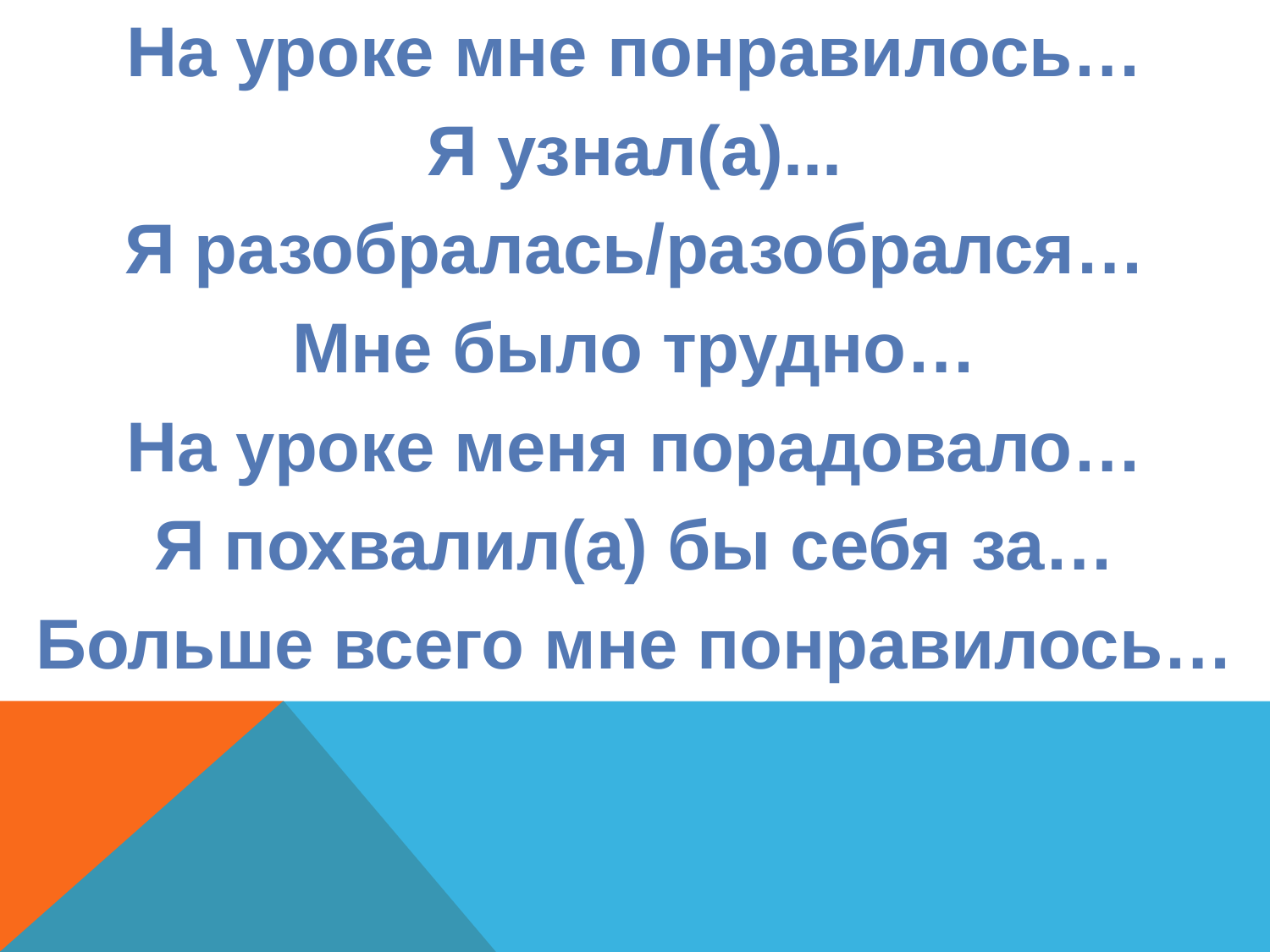

На уроке мне понравилось…
Я узнал(а)...
Я разобралась/разобрался…
Мне было трудно…
На уроке меня порадовало…
Я похвалил(а) бы себя за…
Больше всего мне понравилось…